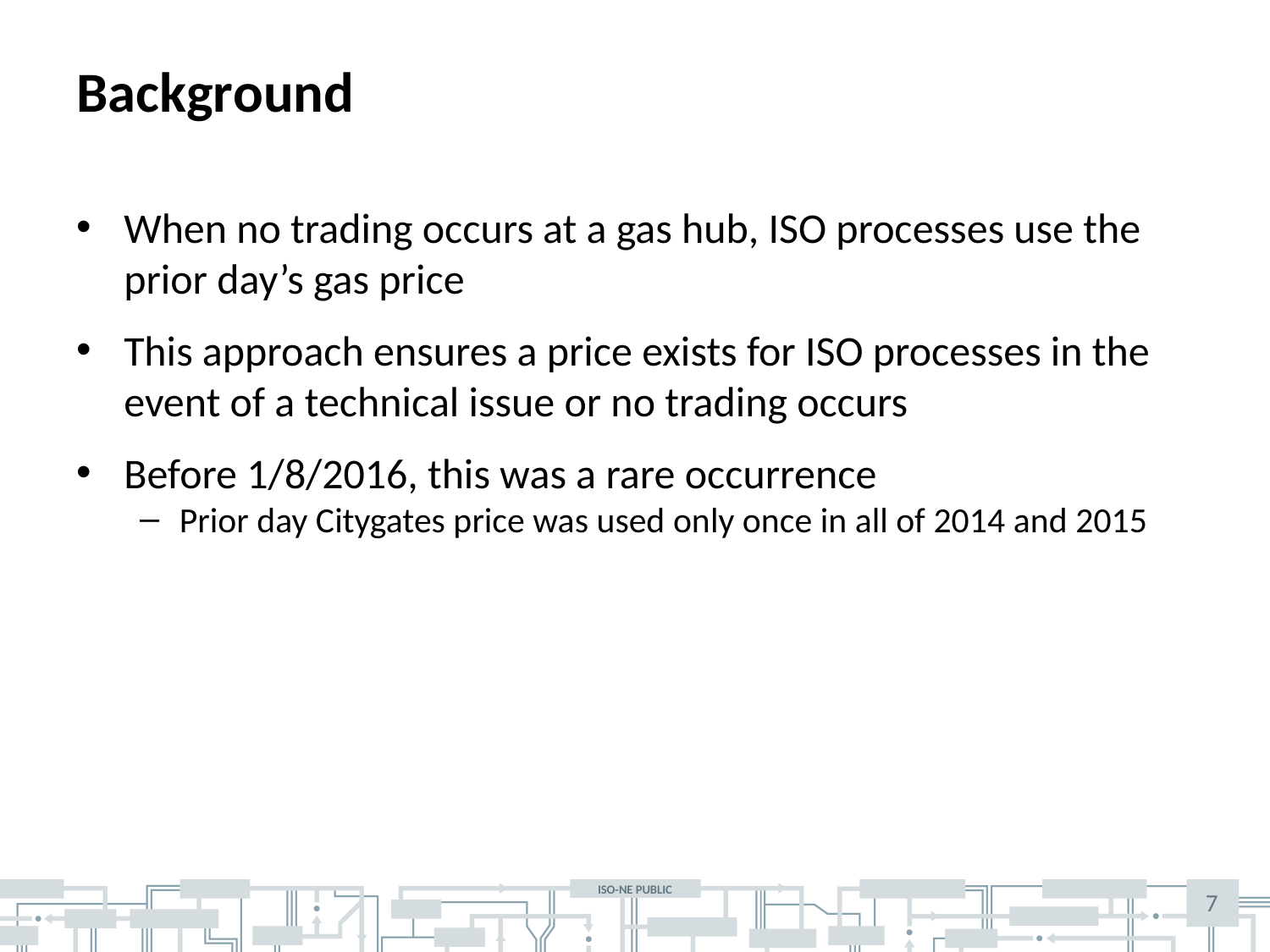

# Background
When no trading occurs at a gas hub, ISO processes use the prior day’s gas price
This approach ensures a price exists for ISO processes in the event of a technical issue or no trading occurs
Before 1/8/2016, this was a rare occurrence
Prior day Citygates price was used only once in all of 2014 and 2015
7